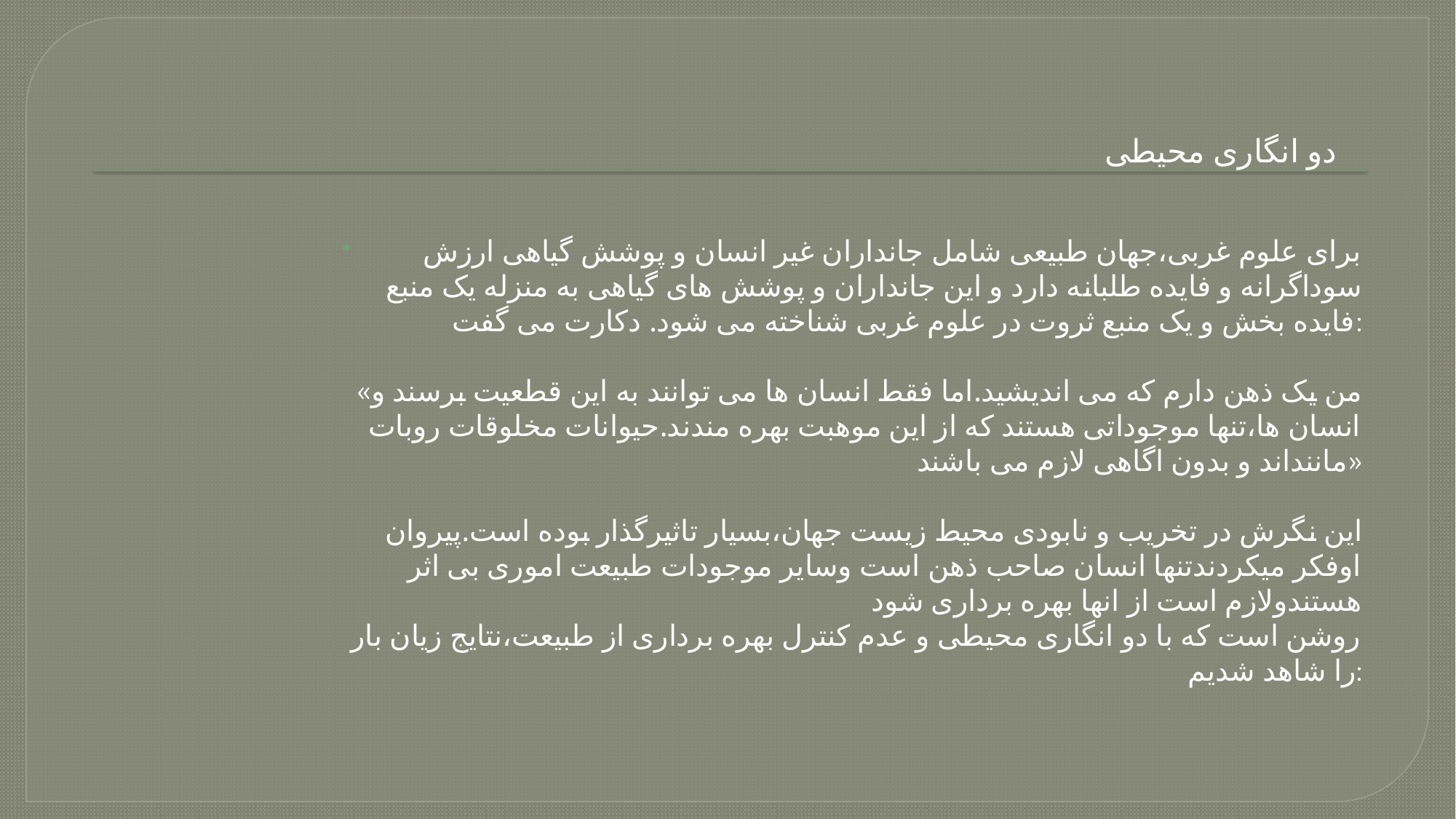

# دو انگاری محیطی
  برای علوم غربی،جهان طبیعی شامل جانداران غیر انسان و پوشش گیاهی ارزش سوداگرانه و فایده طلبانه دارد و این جانداران و پوشش های گیاهی به منزله یک منبع فایده بخش و یک منبع ثروت در علوم غربی شناخته می شود. دکارت می گفت:

 «من یک ذهن دارم که می اندیشید.اما فقط انسان ها می توانند به این قطعیت برسند و انسان ها،تنها موجوداتی هستند که از این موهبت بهره مندند.حیوانات مخلوقات روبات ماننداند و بدون اگاهی لازم می باشند»

  این نگرش در تخریب و نابودی محیط زیست جهان،بسیار تاثیرگذار بوده است.پیروان اوفکر میکردندتنها انسان صاحب ذهن است وسایر موجودات طبیعت اموری بی اثر هستندولازم است از انها بهره برداری شود
  روشن است که با دو انگاری محیطی و عدم کنترل بهره برداری از طبیعت،نتایج زیان بار را شاهد شدیم: